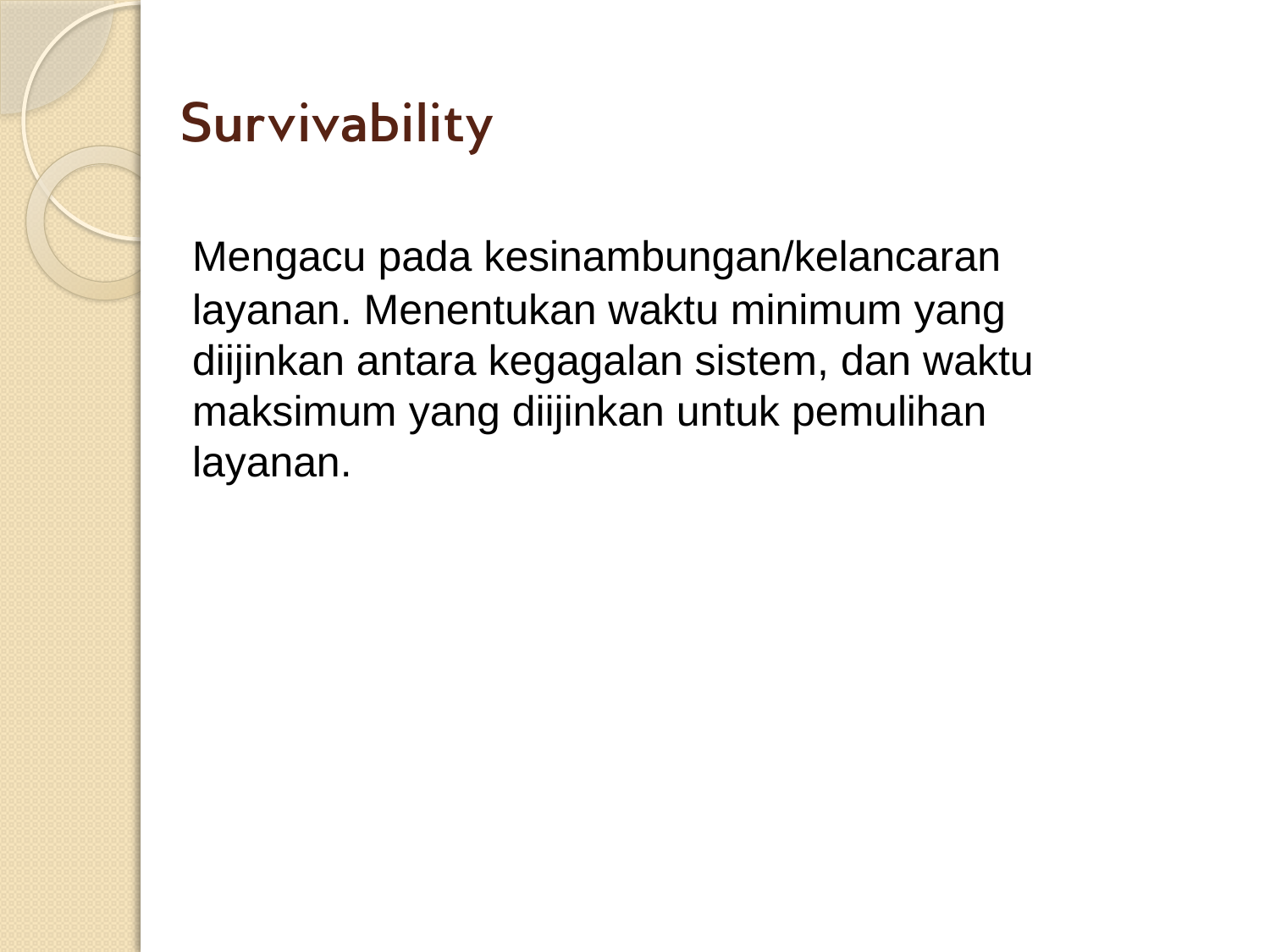

# Survivability
	Mengacu pada kesinambungan/kelancaran layanan. Menentukan waktu minimum yang diijinkan antara kegagalan sistem, dan waktu maksimum yang diijinkan untuk pemulihan layanan.